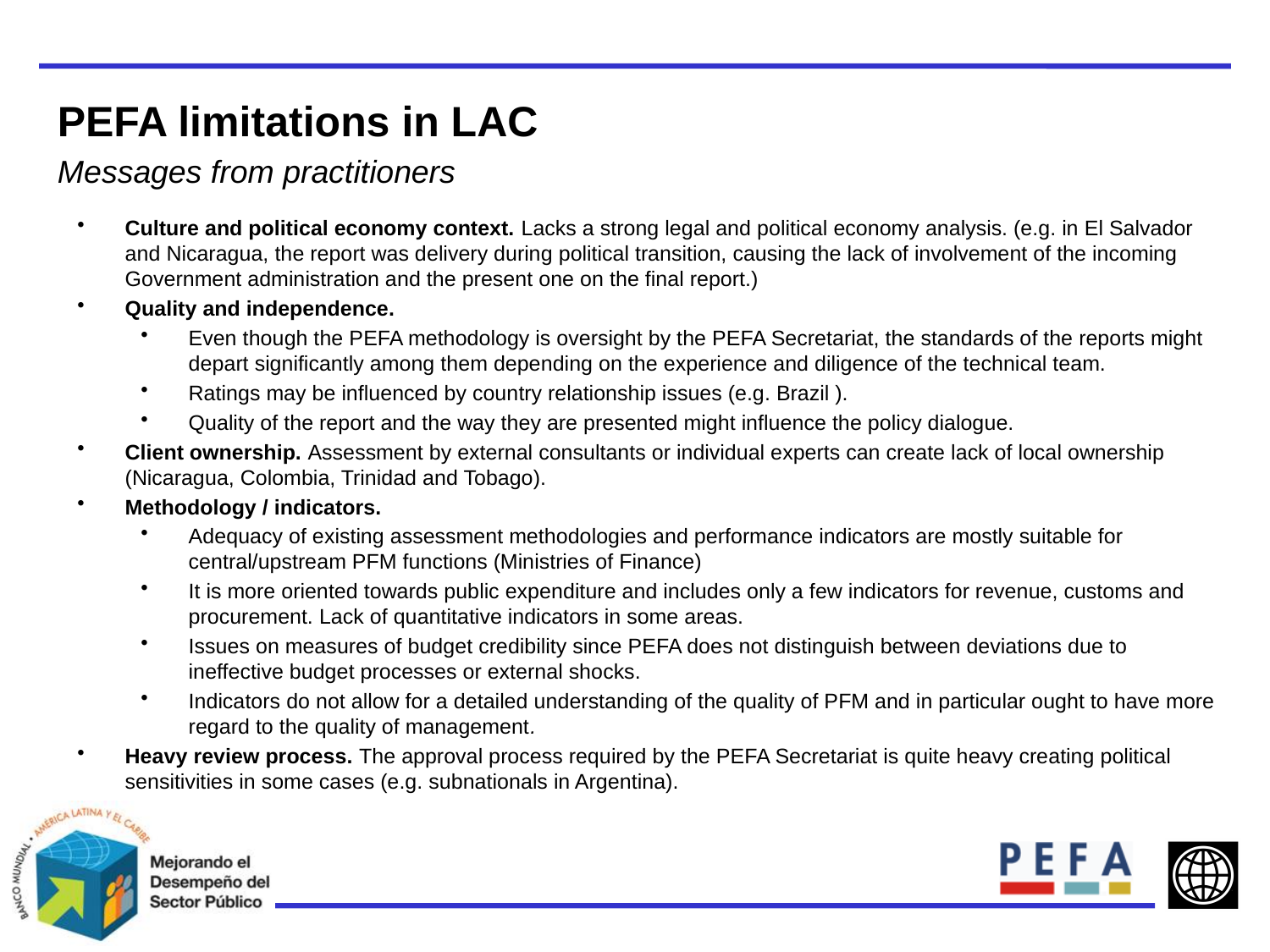

PEFA limitations in LAC
Messages from practitioners
Culture and political economy context. Lacks a strong legal and political economy analysis. (e.g. in El Salvador and Nicaragua, the report was delivery during political transition, causing the lack of involvement of the incoming Government administration and the present one on the final report.)
Quality and independence.
Even though the PEFA methodology is oversight by the PEFA Secretariat, the standards of the reports might depart significantly among them depending on the experience and diligence of the technical team.
Ratings may be influenced by country relationship issues (e.g. Brazil ).
Quality of the report and the way they are presented might influence the policy dialogue.
Client ownership. Assessment by external consultants or individual experts can create lack of local ownership (Nicaragua, Colombia, Trinidad and Tobago).
Methodology / indicators.
Adequacy of existing assessment methodologies and performance indicators are mostly suitable for central/upstream PFM functions (Ministries of Finance)
It is more oriented towards public expenditure and includes only a few indicators for revenue, customs and procurement. Lack of quantitative indicators in some areas.
Issues on measures of budget credibility since PEFA does not distinguish between deviations due to ineffective budget processes or external shocks.
Indicators do not allow for a detailed understanding of the quality of PFM and in particular ought to have more regard to the quality of management.
Heavy review process. The approval process required by the PEFA Secretariat is quite heavy creating political sensitivities in some cases (e.g. subnationals in Argentina).